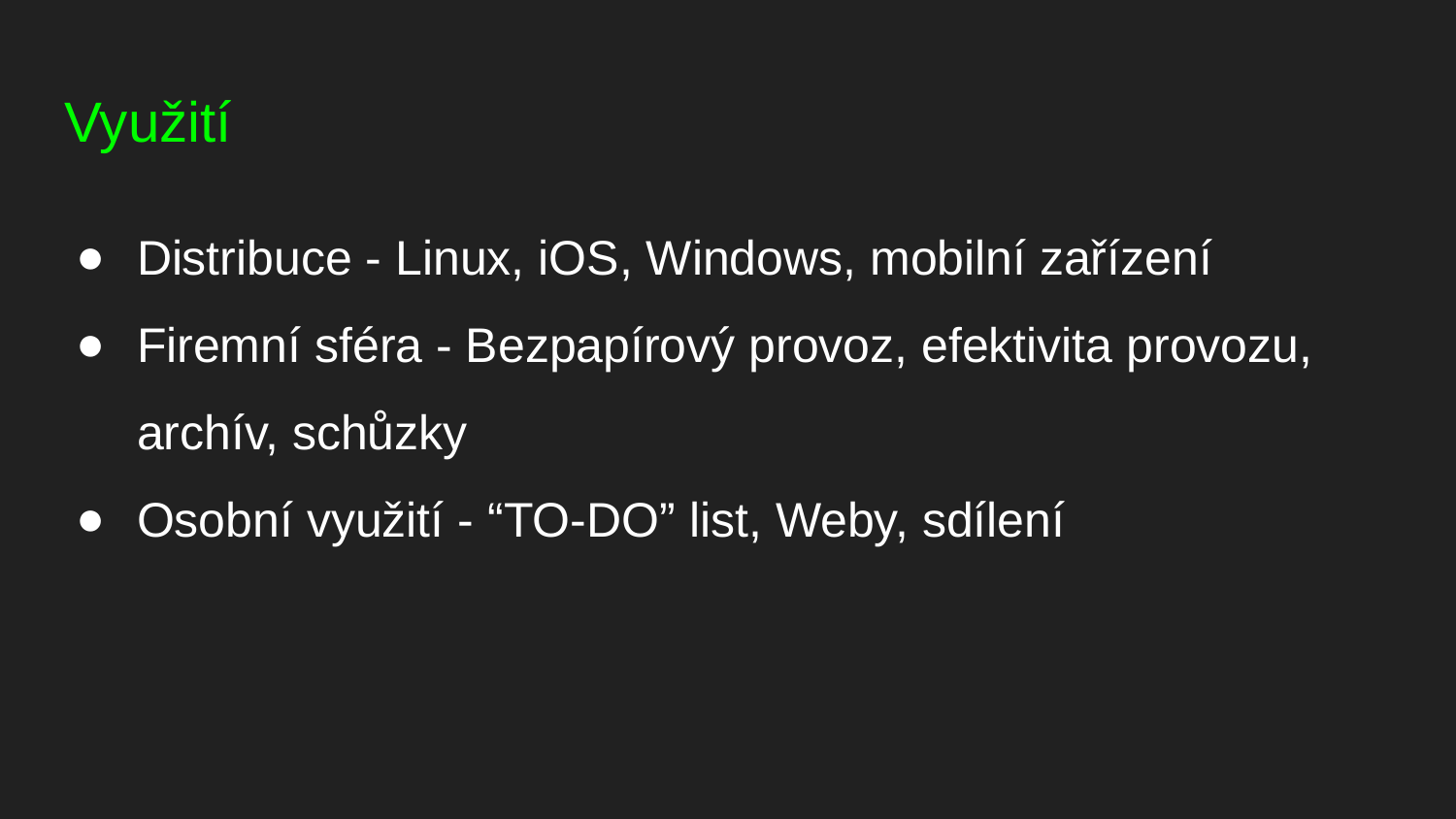

# Využití
Distribuce - Linux, iOS, Windows, mobilní zařízení
Firemní sféra - Bezpapírový provoz, efektivita provozu, archív, schůzky
Osobní využití - “TO-DO” list, Weby, sdílení